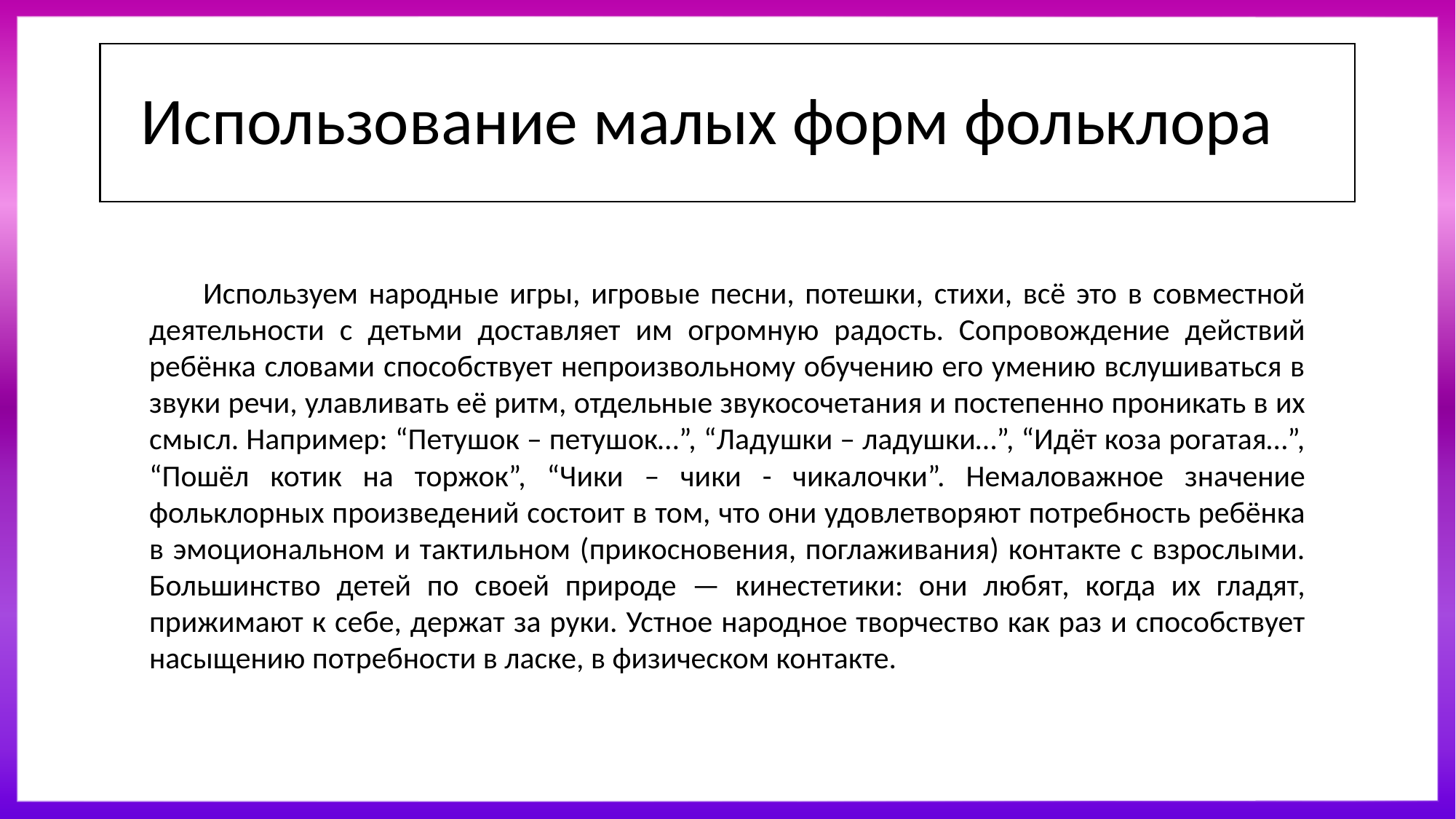

# Использование малых форм фольклора
Используем народные игры, игровые песни, потешки, стихи, всё это в совместной деятельности с детьми доставляет им огромную радость. Сопровождение действий ребёнка словами способствует непроизвольному обучению его умению вслушиваться в звуки речи, улавливать её ритм, отдельные звукосочетания и постепенно проникать в их смысл. Например: “Петушок – петушок…”, “Ладушки – ладушки…”, “Идёт коза рогатая…”, “Пошёл котик на торжок”, “Чики – чики - чикалочки”. Немаловажное значение фольклорных произведений состоит в том, что они удовлетворяют потребность ребёнка в эмоциональном и тактильном (прикосновения, поглаживания) контакте с взрослыми. Большинство детей по своей природе — кинестетики: они любят, когда их гладят, прижимают к себе, держат за руки. Устное народное творчество как раз и способствует насыщению потребности в ласке, в физическом контакте.